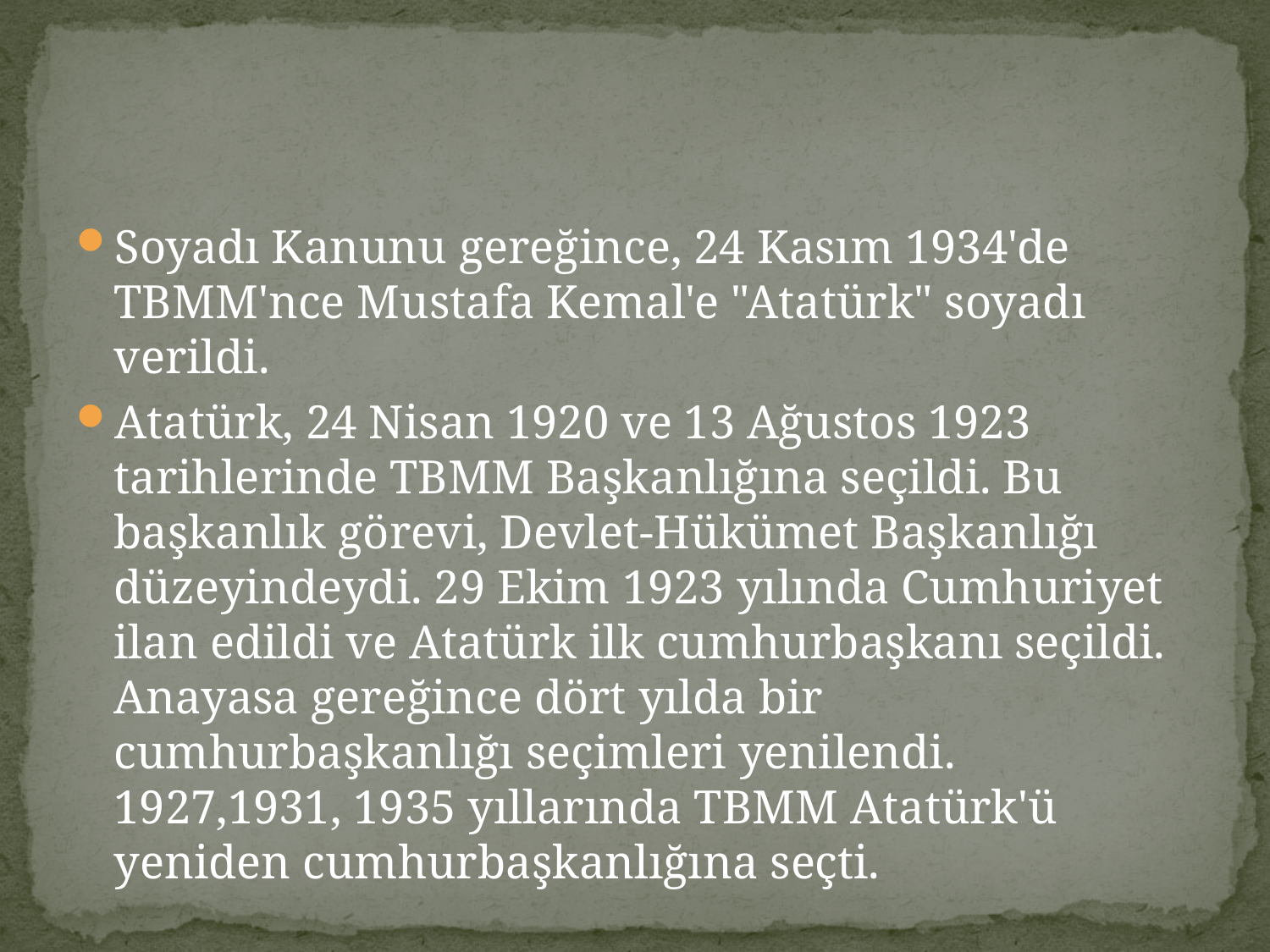

#
Soyadı Kanunu gereğince, 24 Kasım 1934'de TBMM'nce Mustafa Kemal'e "Atatürk" soyadı verildi.
Atatürk, 24 Nisan 1920 ve 13 Ağustos 1923 tarihlerinde TBMM Başkanlığına seçildi. Bu başkanlık görevi, Devlet-Hükümet Başkanlığı düzeyindeydi. 29 Ekim 1923 yılında Cumhuriyet ilan edildi ve Atatürk ilk cumhurbaşkanı seçildi. Anayasa gereğince dört yılda bir cumhurbaşkanlığı seçimleri yenilendi. 1927,1931, 1935 yıllarında TBMM Atatürk'ü yeniden cumhurbaşkanlığına seçti.